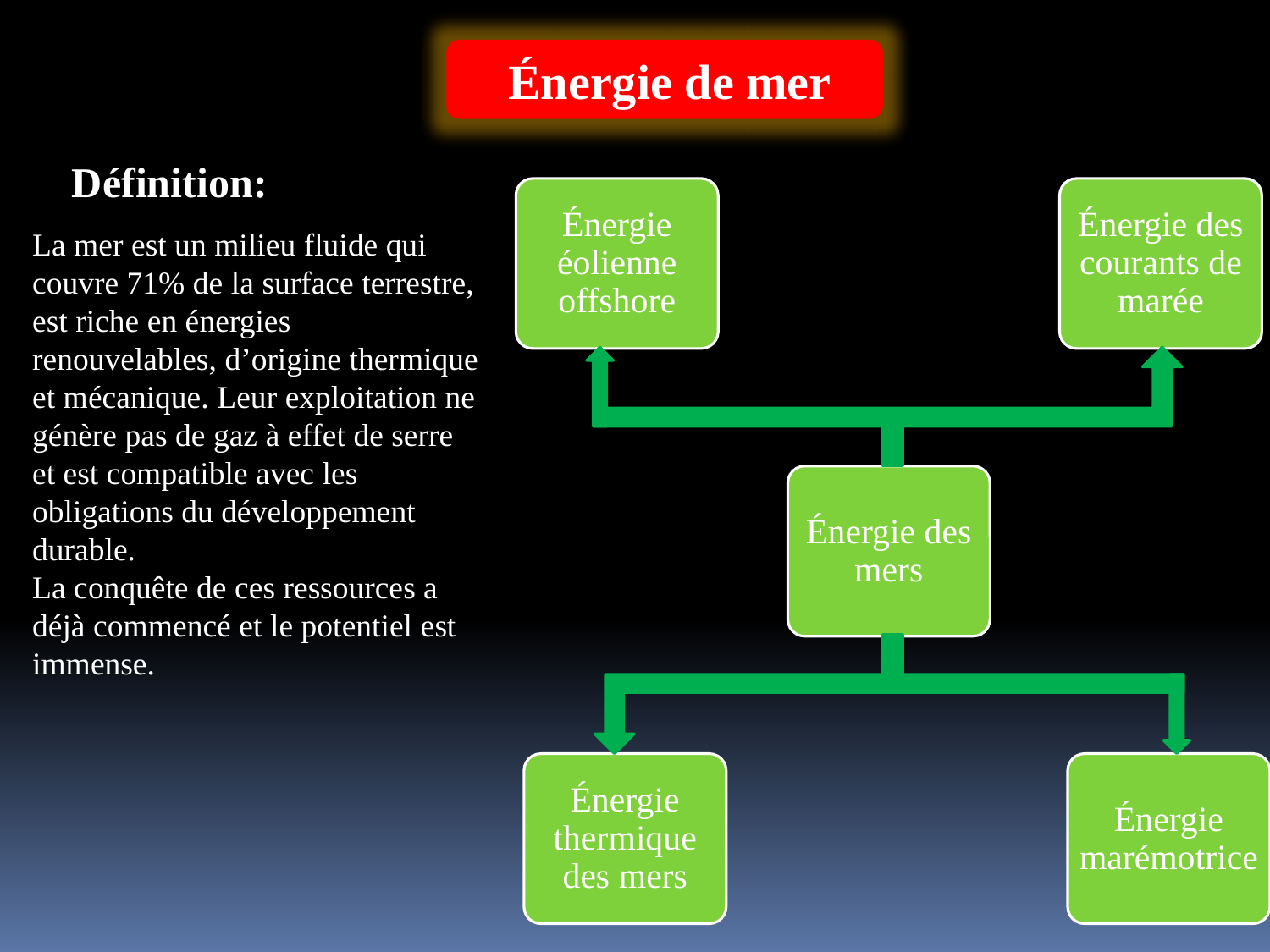

Énergie de mer
Définition:

Énergie éolienne offshore

Énergie des courants de marée
La mer est un milieu fluide qui couvre 71% de la surface terrestre, est riche en énergies renouvelables, d’origine thermique et mécanique. Leur exploitation ne génère pas de gaz à effet de serre et est compatible avec les obligations du développement durable.
La conquête de ces ressources a déjà commencé et le potentiel est immense.

Énergie des mers

Énergie thermique des mers

Énergie marémotrice